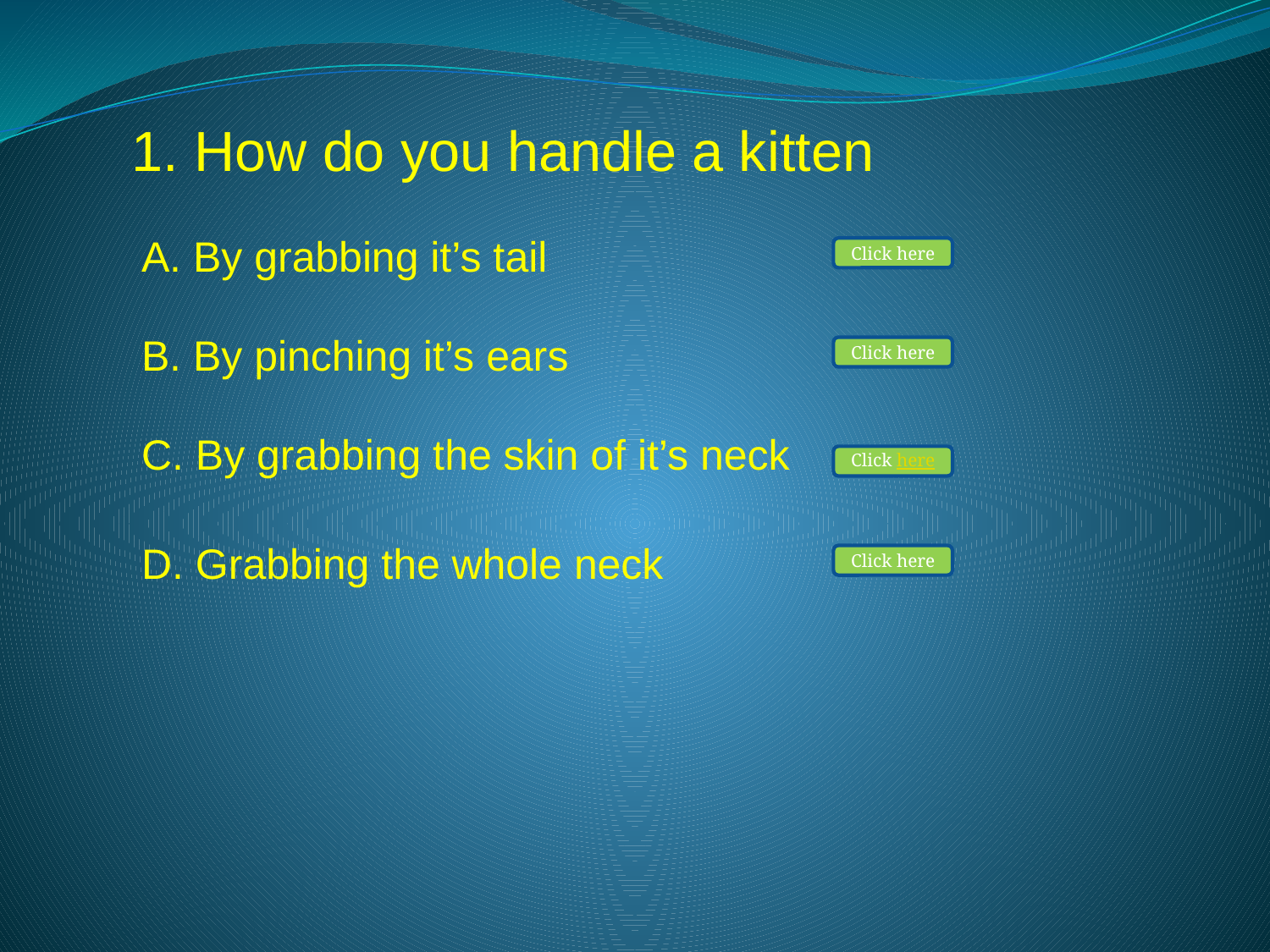

1. How do you handle a kitten
A. By grabbing it’s tail
Click here
B. By pinching it’s ears
Click here
C. By grabbing the skin of it’s neck
Click here
D. Grabbing the whole neck
Click here